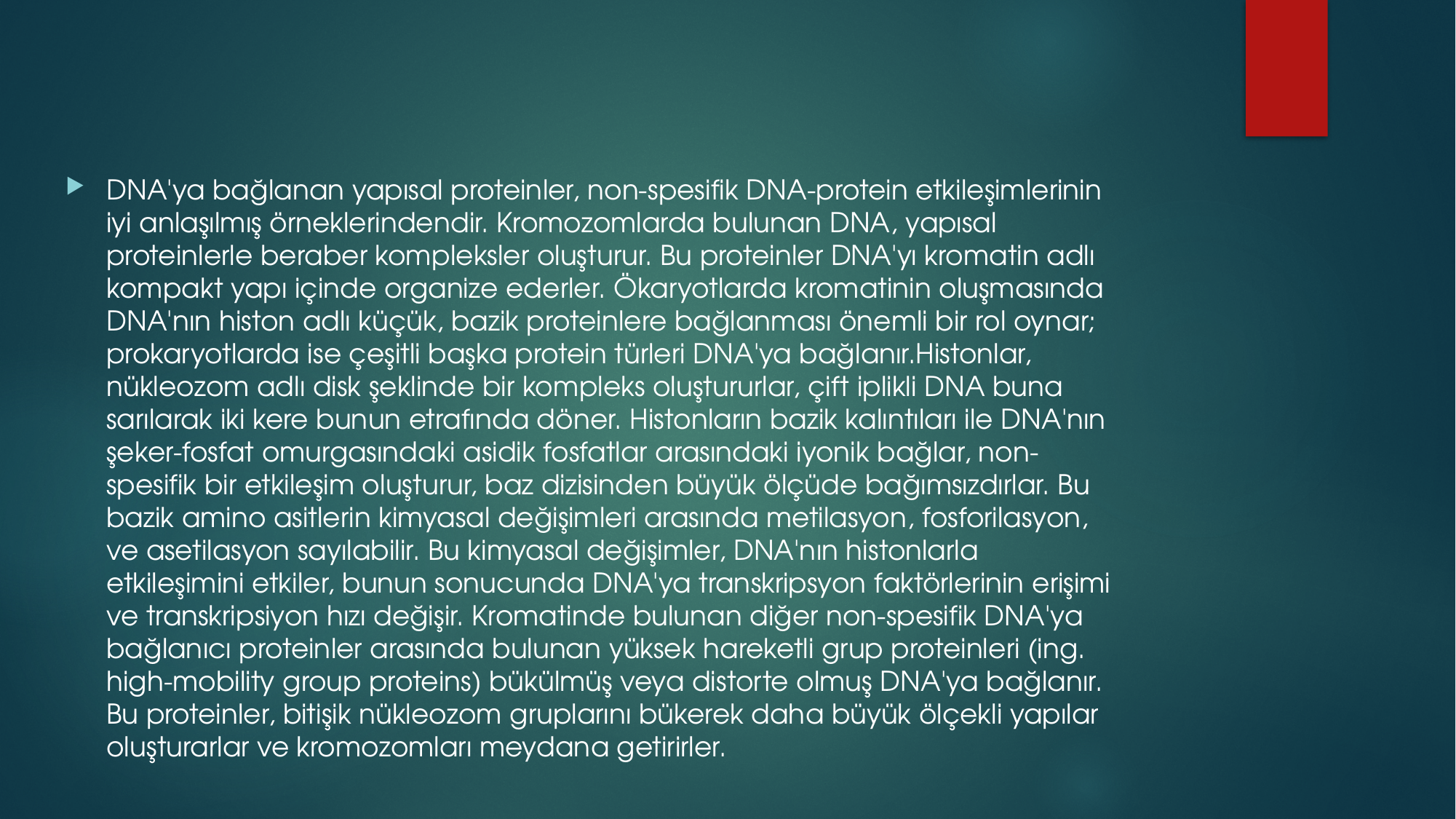

#
DNA'ya bağlanan yapısal proteinler, non-spesifik DNA-protein etkileşimlerinin iyi anlaşılmış örneklerindendir. Kromozomlarda bulunan DNA, yapısal proteinlerle beraber kompleksler oluşturur. Bu proteinler DNA'yı kromatin adlı kompakt yapı içinde organize ederler. Ökaryotlarda kromatinin oluşmasında DNA'nın histon adlı küçük, bazik proteinlere bağlanması önemli bir rol oynar; prokaryotlarda ise çeşitli başka protein türleri DNA'ya bağlanır.Histonlar, nükleozom adlı disk şeklinde bir kompleks oluştururlar, çift iplikli DNA buna sarılarak iki kere bunun etrafında döner. Histonların bazik kalıntıları ile DNA'nın şeker-fosfat omurgasındaki asidik fosfatlar arasındaki iyonik bağlar, non-spesifik bir etkileşim oluşturur, baz dizisinden büyük ölçüde bağımsızdırlar. Bu bazik amino asitlerin kimyasal değişimleri arasında metilasyon, fosforilasyon, ve asetilasyon sayılabilir. Bu kimyasal değişimler, DNA'nın histonlarla etkileşimini etkiler, bunun sonucunda DNA'ya transkripsyon faktörlerinin erişimi ve transkripsiyon hızı değişir. Kromatinde bulunan diğer non-spesifik DNA'ya bağlanıcı proteinler arasında bulunan yüksek hareketli grup proteinleri (ing. high-mobility group proteins) bükülmüş veya distorte olmuş DNA'ya bağlanır. Bu proteinler, bitişik nükleozom gruplarını bükerek daha büyük ölçekli yapılar oluşturarlar ve kromozomları meydana getirirler.